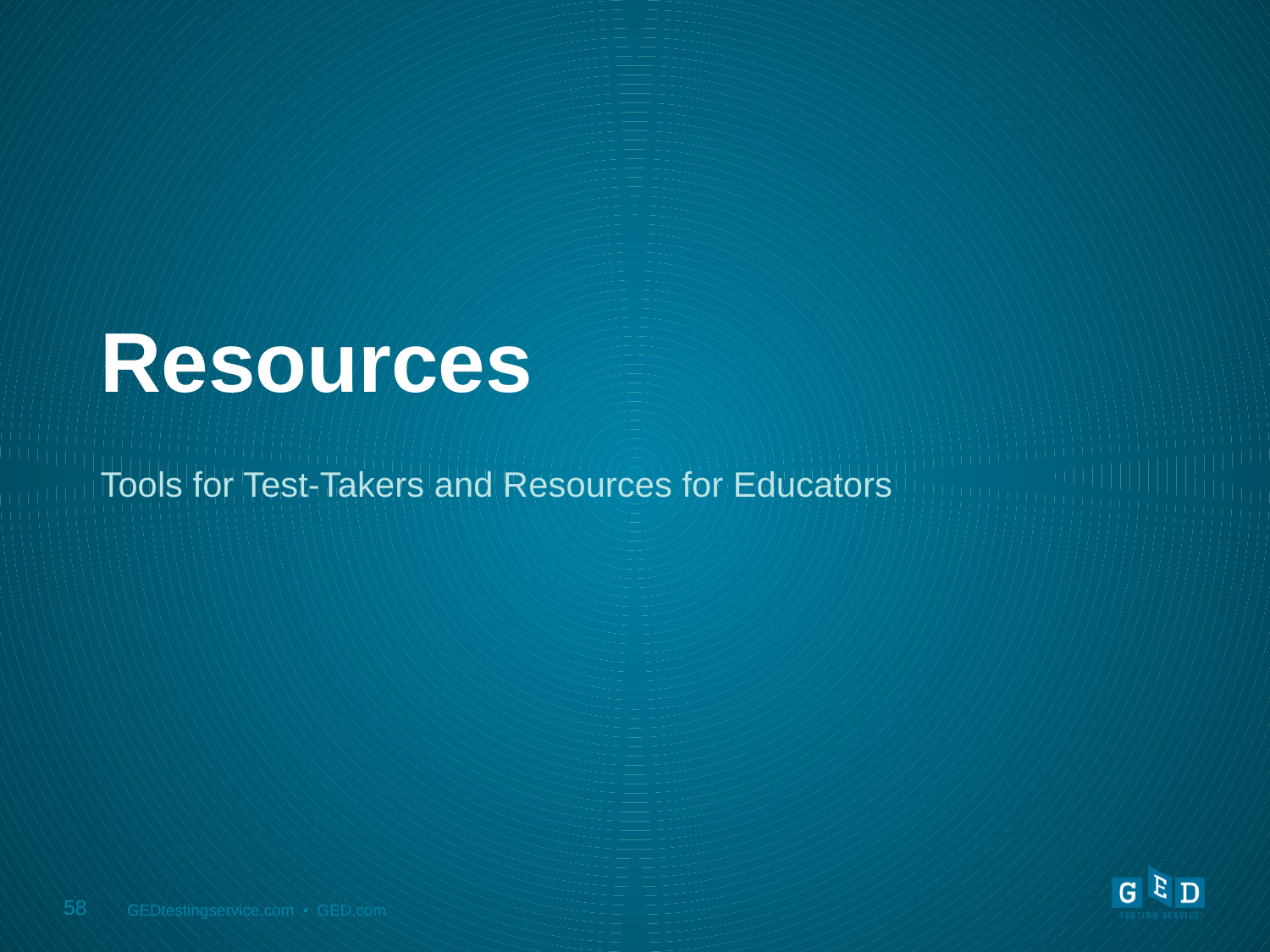

# Resources
Tools for Test-Takers and Resources for Educators
58